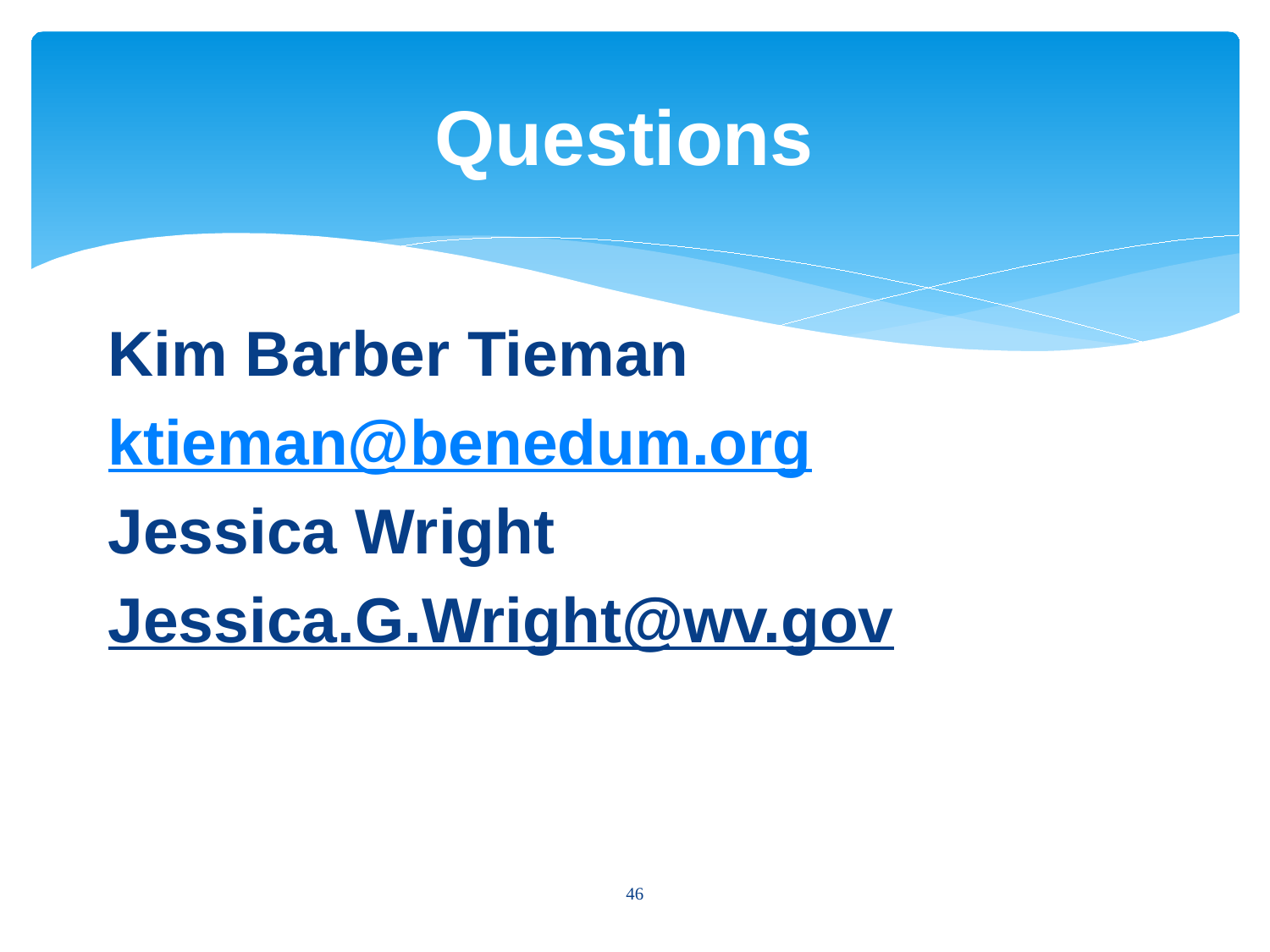

# Questions
Kim Barber Tieman
ktieman@benedum.org
Jessica Wright
Jessica.G.Wright@wv.gov

46